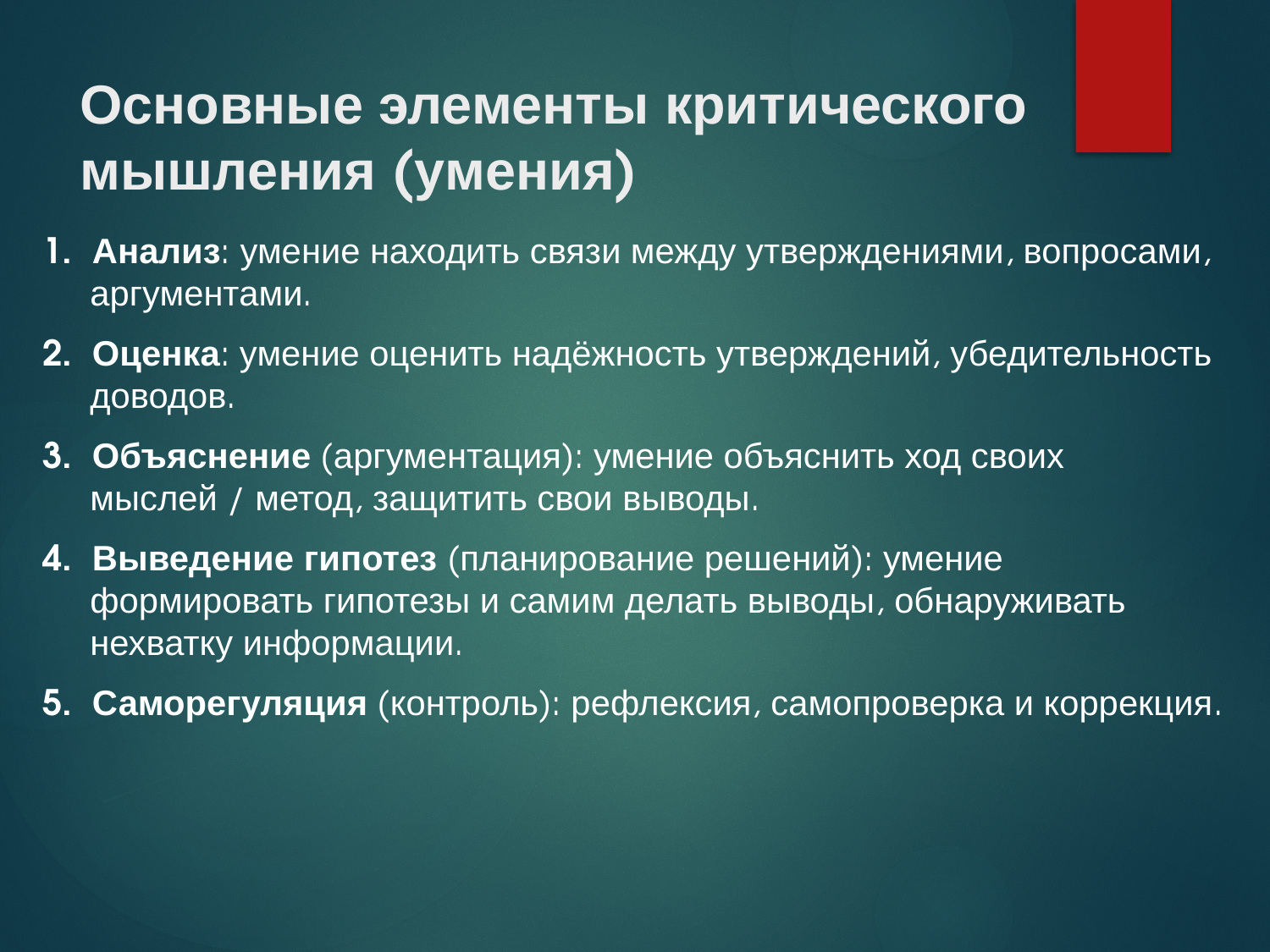

# Основные элементы критического мышления (умения)
1.  Анализ: умение находить связи между утверждениями, вопросами, аргументами.
2.  Оценка: умение оценить надёжность утверждений, убедительность доводов.
3.  Объяснение (аргументация): умение объяснить ход своих мыслей / метод, защитить свои выводы.
4.  Выведение гипотез (планирование решений): умение формировать гипотезы и самим делать выводы, обнаруживать нехватку информации.
5.  Саморегуляция (контроль): рефлексия, самопроверка и коррекция.